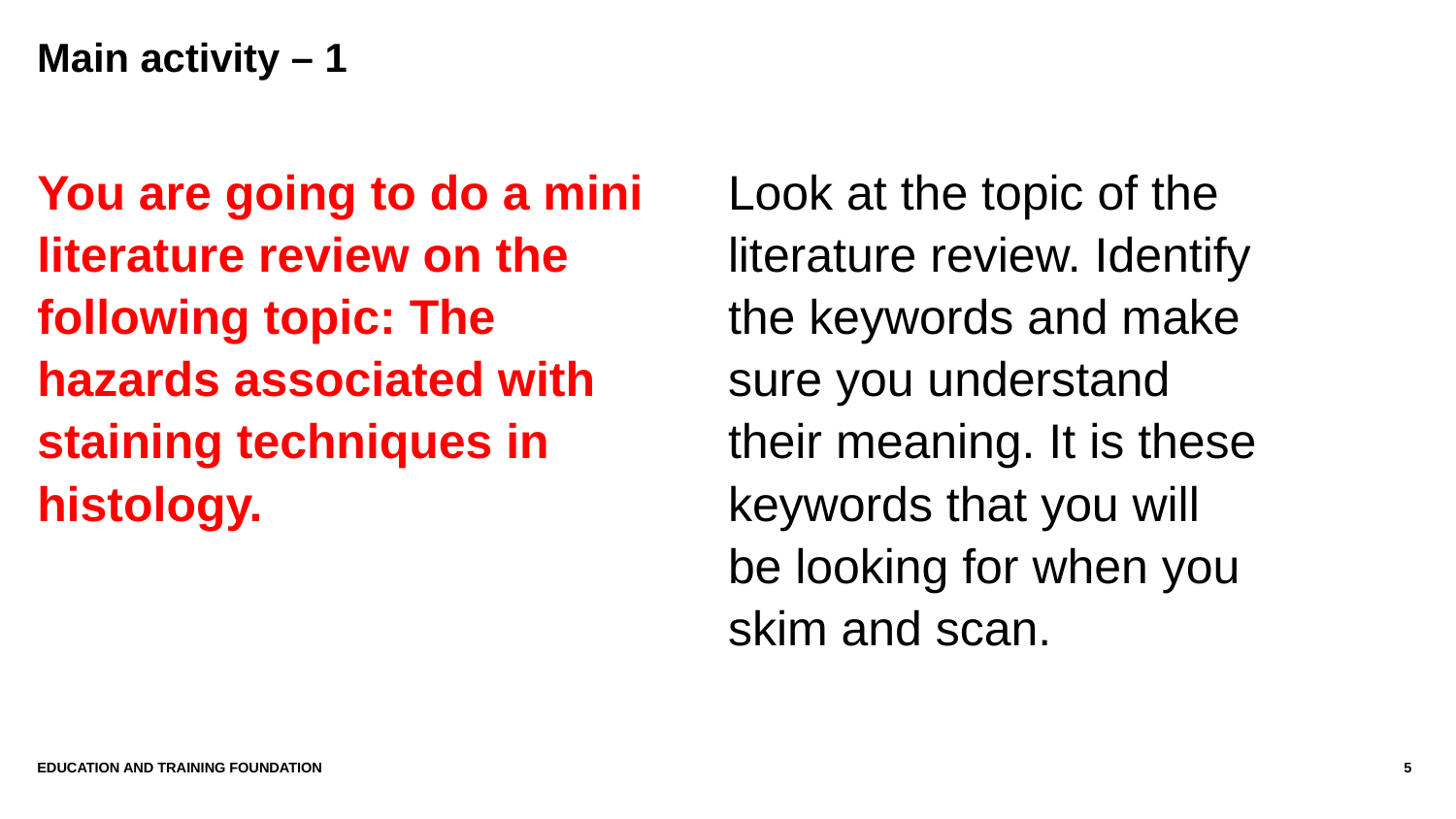

# Main activity – 1
You are going to do a mini literature review on the following topic: The hazards associated with staining techniques in histology.
Look at the topic of the literature review. Identify the keywords and make sure you understand their meaning. It is these keywords that you will be looking for when you skim and scan.

Education AND Training Foundation
5